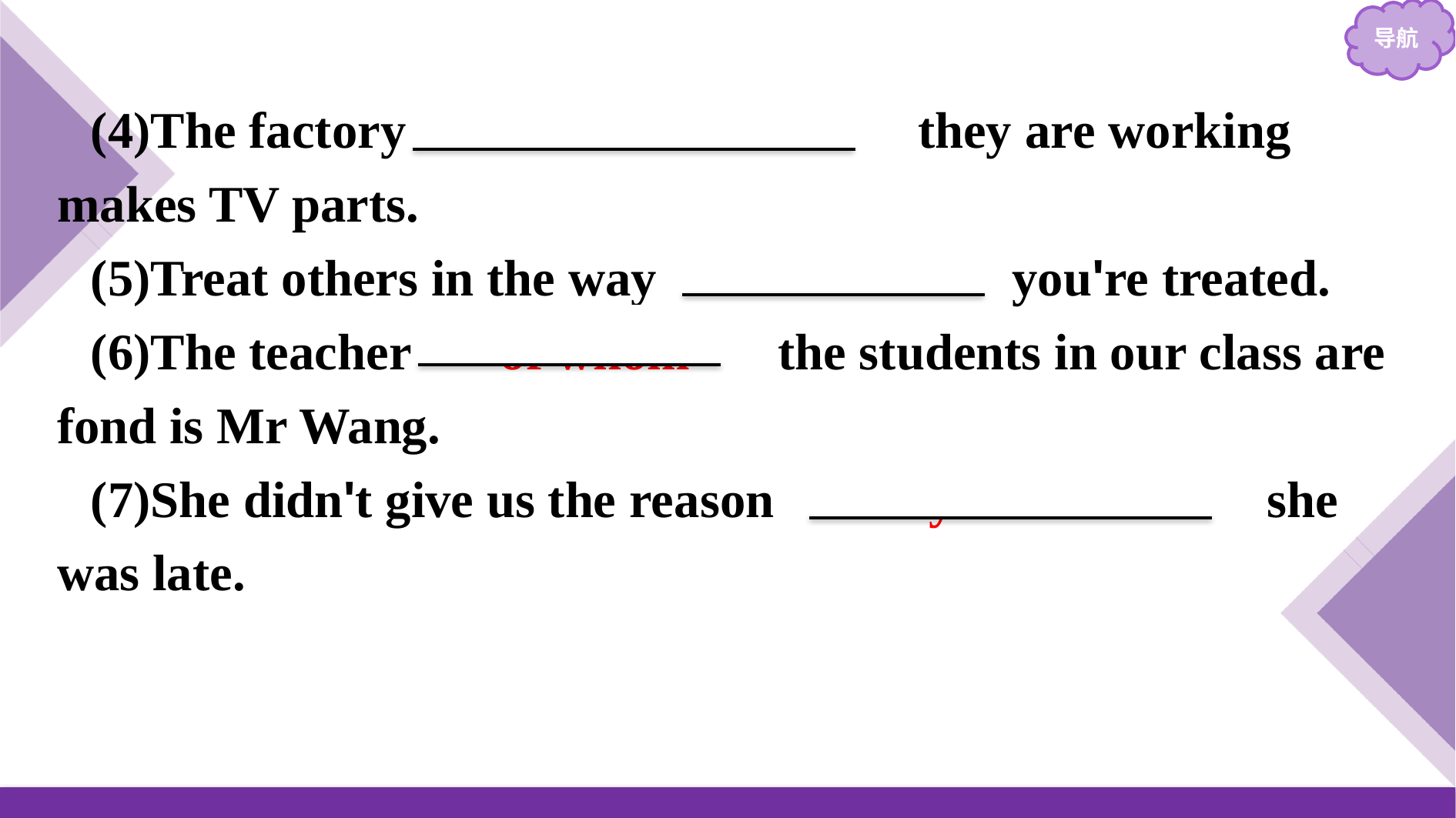

(4)The factory 　where/in which　 they are working makes TV parts.
(5)Treat others in the way   that/in which  you're treated.
(6)The teacher 　of whom　 the students in our class are fond is Mr Wang.
(7)She didn't give us the reason 　why/for which　 she was late.